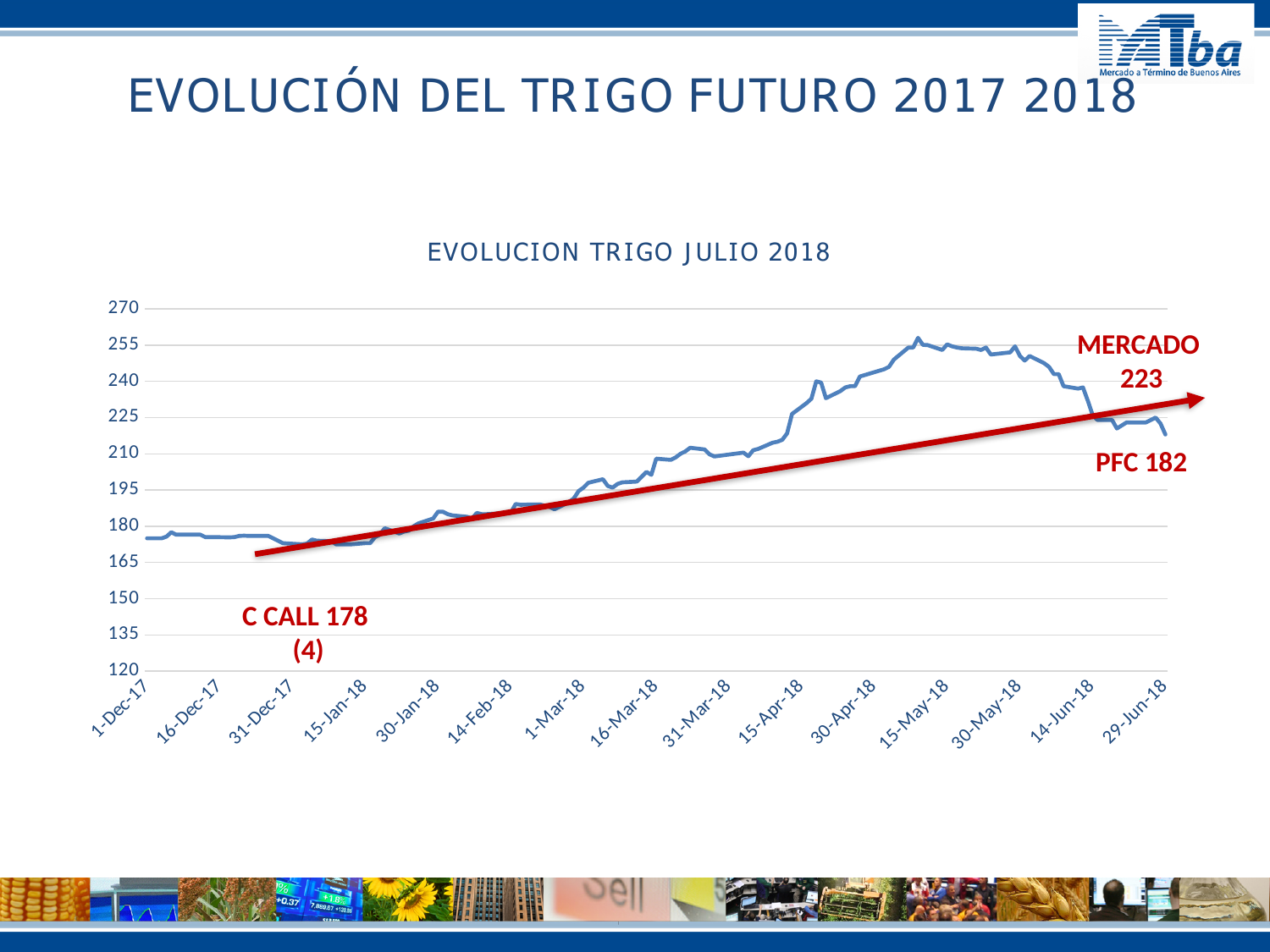

EVOLUCIÓN DEL TRIGO FUTURO 2017 2018

### Chart: EVOLUCION TRIGO JULIO 2018

| Category | Cierre |
|---|---|
| 43070 | 175.0 |
| 43073 | 175.0 |
| 43074 | 175.7 |
| 43075 | 177.5 |
| 43076 | 176.5 |
| 43080 | 176.5 |
| 43081 | 176.5 |
| 43082 | 175.5 |
| 43083 | 175.5 |
| 43084 | 175.5 |
| 43087 | 175.4 |
| 43088 | 175.5 |
| 43089 | 176.0 |
| 43090 | 176.1 |
| 43091 | 176.0 |
| 43095 | 176.0 |
| 43096 | 175.0 |
| 43097 | 174.0 |
| 43098 | 173.0 |
| 43102 | 172.5 |
| 43103 | 172.8 |
| 43104 | 174.5 |
| 43105 | 174.0 |
| 43108 | 173.8 |
| 43109 | 172.5 |
| 43110 | 172.5 |
| 43111 | 172.5 |
| 43112 | 172.5 |
| 43115 | 173.0 |
| 43116 | 173.0 |
| 43117 | 175.5 |
| 43118 | 176.5 |
| 43119 | 179.2 |
| 43122 | 177.0 |
| 43123 | 177.8 |
| 43124 | 178.2 |
| 43125 | 180.0 |
| 43126 | 181.2 |
| 43129 | 183.2 |
| 43130 | 186.0 |
| 43131 | 186.0 |
| 43132 | 185.0 |
| 43133 | 184.5 |
| 43136 | 183.9 |
| 43137 | 183.1 |
| 43138 | 185.5 |
| 43139 | 185.0 |
| 43140 | 185.0 |
| 43145 | 185.5 |
| 43146 | 189.2 |
| 43147 | 188.9 |
| 43150 | 189.0 |
| 43151 | 189.0 |
| 43152 | 188.5 |
| 43153 | 188.0 |
| 43154 | 187.0 |
| 43157 | 190.0 |
| 43158 | 191.5 |
| 43159 | 194.6 |
| 43160 | 196.0 |
| 43161 | 198.0 |
| 43164 | 199.5 |
| 43165 | 196.7 |
| 43166 | 196.0 |
| 43167 | 197.5 |
| 43168 | 198.2 |
| 43171 | 198.5 |
| 43172 | 200.5 |
| 43173 | 202.5 |
| 43174 | 201.3 |
| 43175 | 208.0 |
| 43178 | 207.5 |
| 43179 | 208.5 |
| 43180 | 210.0 |
| 43181 | 211.0 |
| 43182 | 212.5 |
| 43185 | 211.8 |
| 43186 | 209.8 |
| 43187 | 208.9 |
| 43193 | 210.5 |
| 43194 | 209.0 |
| 43195 | 211.5 |
| 43196 | 212.0 |
| 43199 | 214.6 |
| 43200 | 215.0 |
| 43201 | 215.8 |
| 43202 | 218.5 |
| 43203 | 226.5 |
| 43206 | 231.0 |
| 43207 | 232.8 |
| 43208 | 240.0 |
| 43209 | 239.5 |
| 43210 | 233.0 |
| 43213 | 236.0 |
| 43214 | 237.5 |
| 43215 | 238.0 |
| 43216 | 238.0 |
| 43217 | 242.0 |
| 43222 | 245.0 |
| 43223 | 246.0 |
| 43224 | 249.0 |
| 43227 | 254.0 |
| 43228 | 254.0 |
| 43229 | 258.0 |
| 43230 | 255.1 |
| 43231 | 255.0 |
| 43234 | 253.0 |
| 43235 | 255.3 |
| 43236 | 254.5 |
| 43237 | 254.0 |
| 43238 | 253.7 |
| 43241 | 253.5 |
| 43242 | 253.0 |
| 43243 | 254.0 |
| 43244 | 251.1 |
| 43248 | 252.0 |
| 43249 | 254.5 |
| 43250 | 250.5 |
| 43251 | 248.6 |
| 43252 | 250.5 |
| 43255 | 247.5 |
| 43256 | 246.0 |
| 43257 | 243.0 |
| 43258 | 243.0 |
| 43259 | 238.0 |
| 43262 | 237.0 |
| 43263 | 237.5 |
| 43264 | 232.0 |
| 43265 | 226.0 |
| 43266 | 224.0 |
| 43269 | 224.0 |
| 43270 | 220.5 |
| 43272 | 223.0 |
| 43273 | 223.0 |
| 43276 | 223.0 |
| 43277 | 224.0 |
| 43278 | 225.0 |
| 43279 | 222.5 |
| 43280 | 218.0 |
MERCADO
223
PFC 182
C CALL 178
(4)